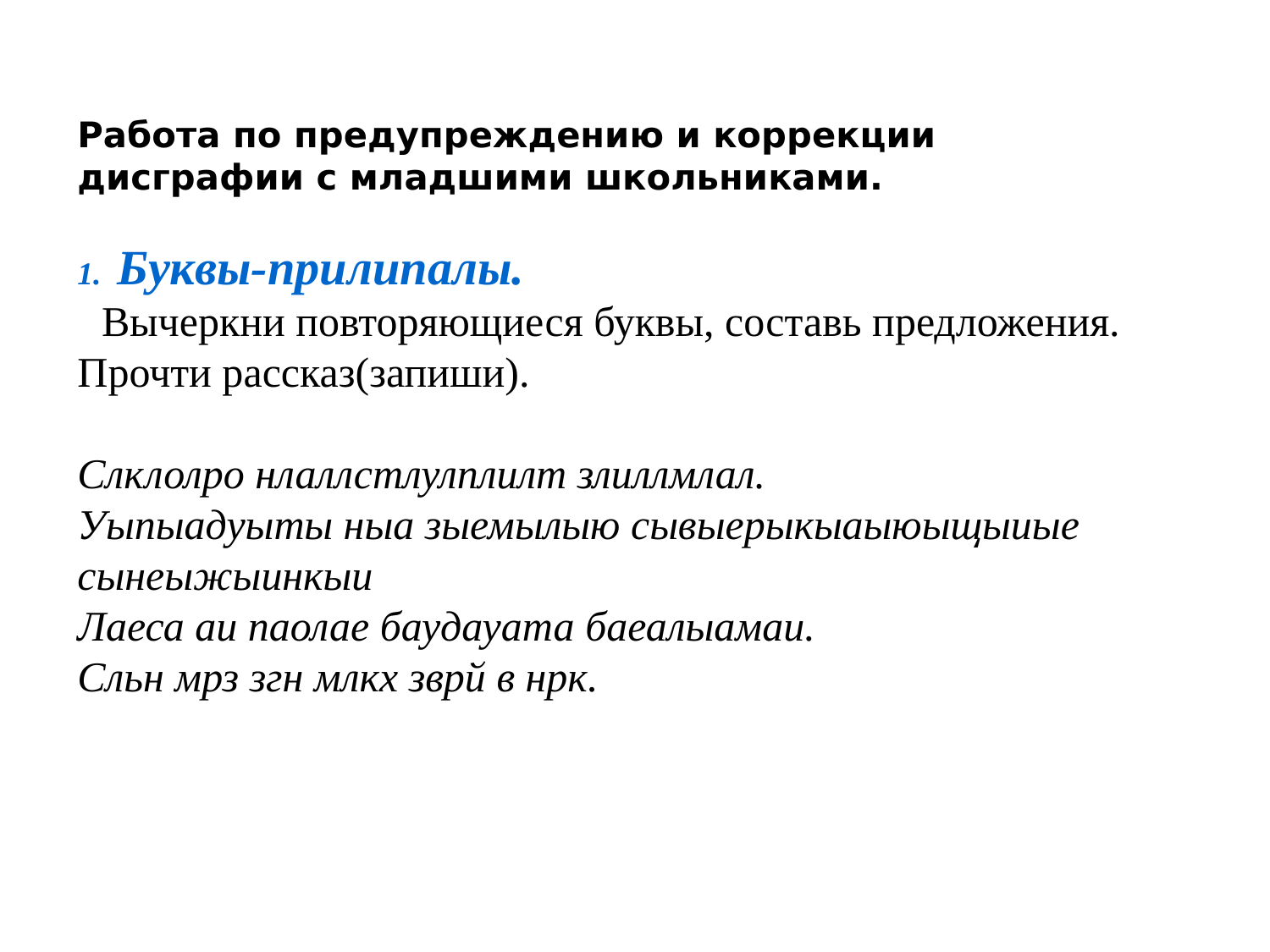

Работа по предупреждению и коррекции  дисграфии с младшими школьниками.

1.  Буквы-прилипалы.
   Вычеркни повторяющиеся буквы, составь предложения. Прочти рассказ(запиши).

Слклолро нлаллстлулплилт злиллмлал.
Уыпыадуыты ныа зыемылыю сывыерыкыаыюыщыиые сынеыжыинкыи
Лаеса аи паолае баудауата баеалыамаи.
Сльн мрз згн млкх зврй в нрк.